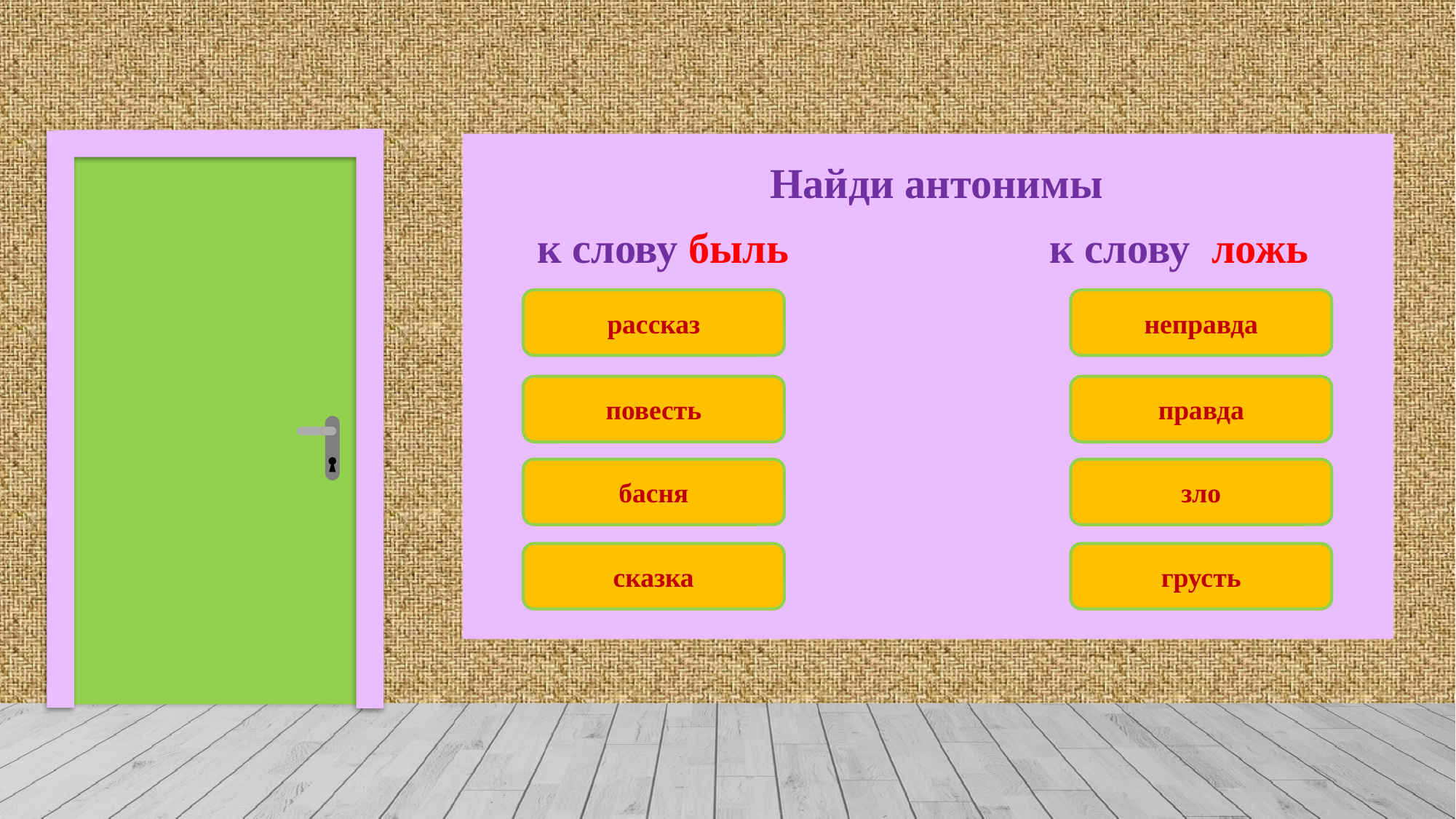

Найди антонимы
к слову быль
к слову  ложь
рассказ
неправда
повесть
правда
басня
зло
сказка
грусть